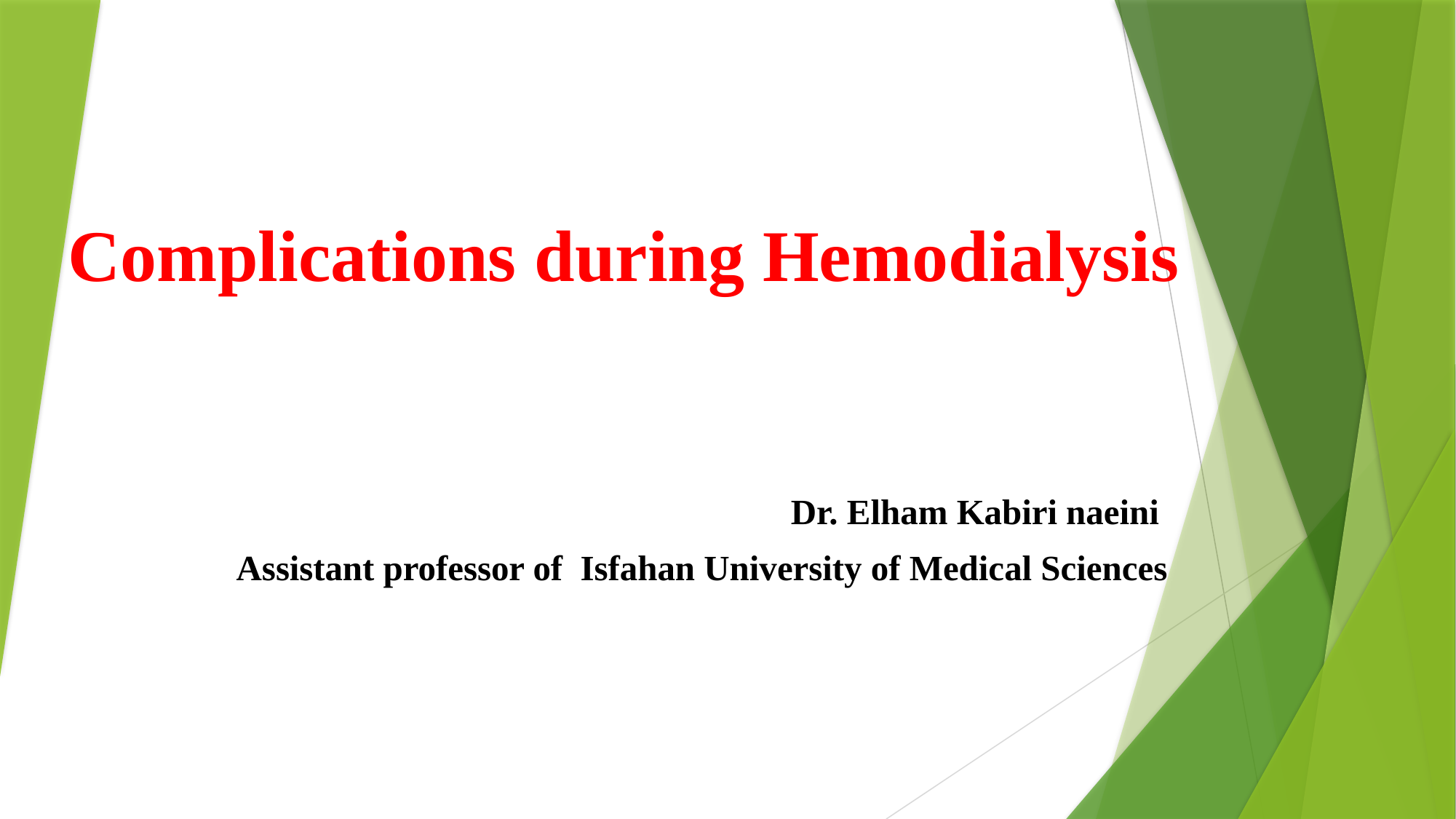

# Complications during Hemodialysis
Dr. Elham Kabiri naeini
Assistant professor of  Isfahan University of Medical Sciences